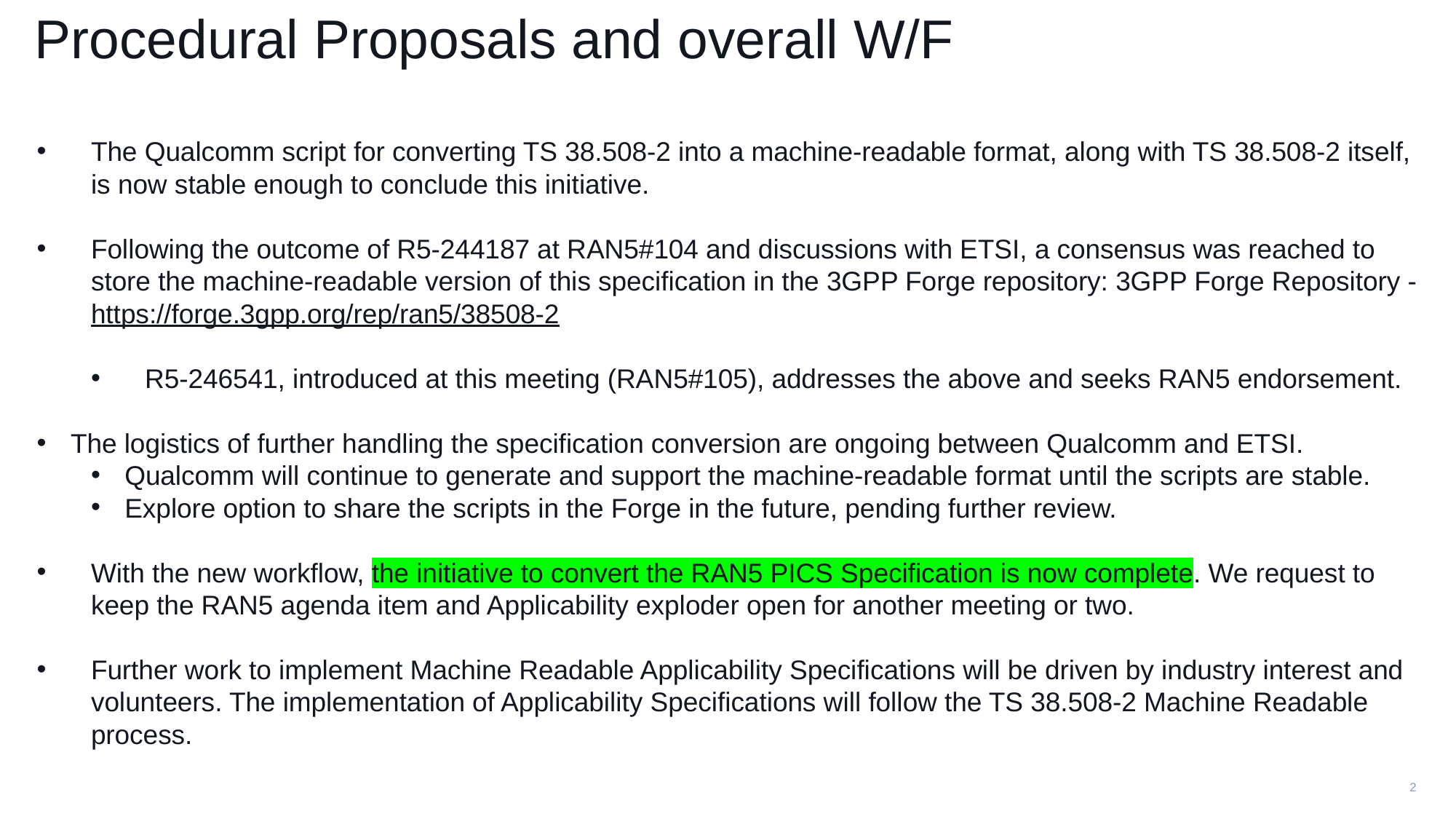

Procedural Proposals and overall W/F
The Qualcomm script for converting TS 38.508-2 into a machine-readable format, along with TS 38.508-2 itself, is now stable enough to conclude this initiative.

Following the outcome of R5-244187 at RAN5#104 and discussions with ETSI, a consensus was reached to store the machine-readable version of this specification in the 3GPP Forge repository: 3GPP Forge Repository - https://forge.3gpp.org/rep/ran5/38508-2

R5-246541, introduced at this meeting (RAN5#105), addresses the above and seeks RAN5 endorsement.

The logistics of further handling the specification conversion are ongoing between Qualcomm and ETSI.
Qualcomm will continue to generate and support the machine-readable format until the scripts are stable.
Explore option to share the scripts in the Forge in the future, pending further review.

With the new workflow, the initiative to convert the RAN5 PICS Specification is now complete. We request to keep the RAN5 agenda item and Applicability exploder open for another meeting or two.

Further work to implement Machine Readable Applicability Specifications will be driven by industry interest and volunteers. The implementation of Applicability Specifications will follow the TS 38.508-2 Machine Readable process.